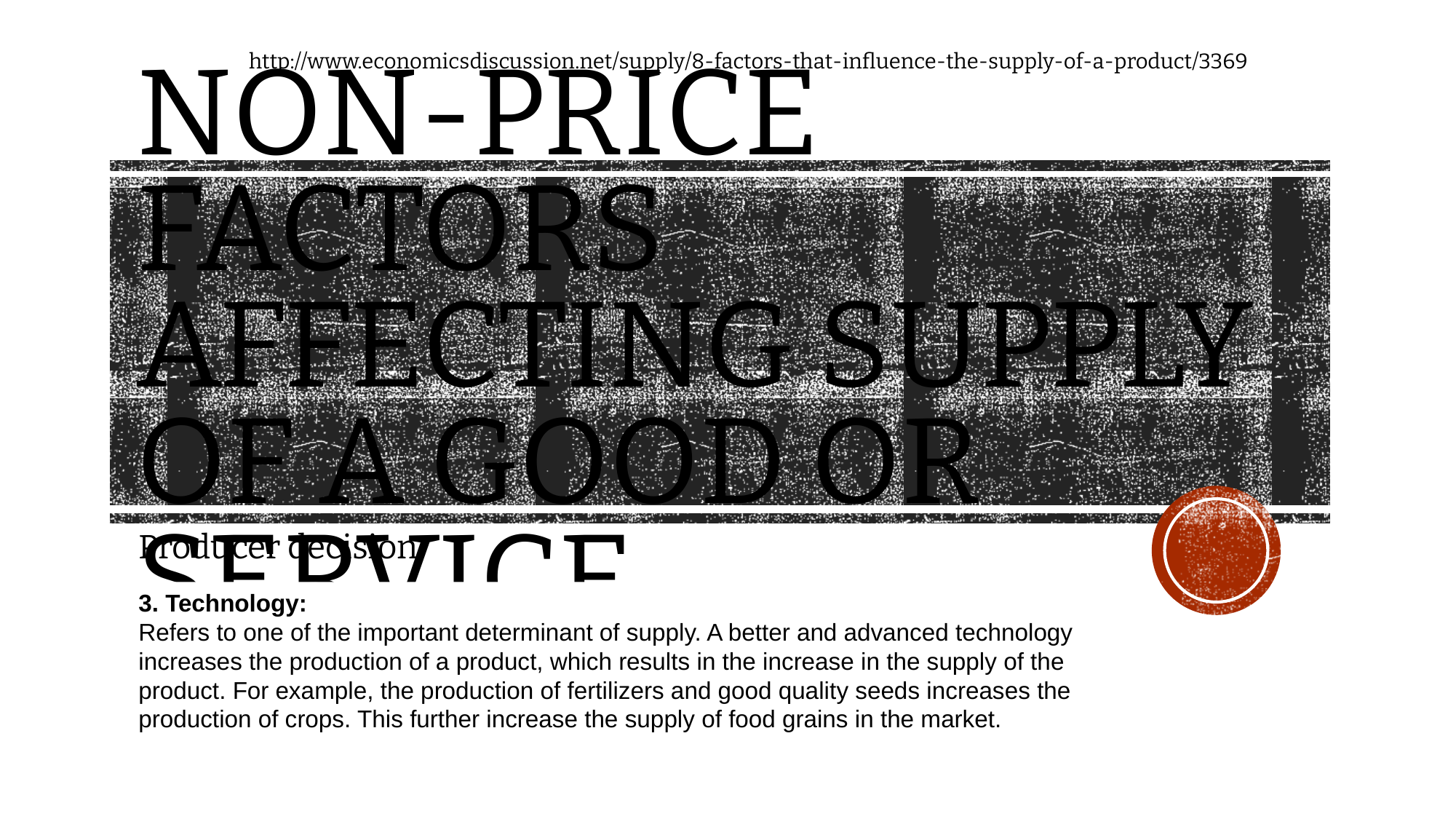

http://www.economicsdiscussion.net/supply/8-factors-that-influence-the-supply-of-a-product/3369
# Non-price Factors affecting Supply of a good or service
Producer decision
3. Technology:
Refers to one of the important determinant of supply. A better and advanced technology increases the production of a product, which results in the increase in the supply of the product. For example, the production of fertilizers and good quality seeds increases the production of crops. This further increase the supply of food grains in the market.